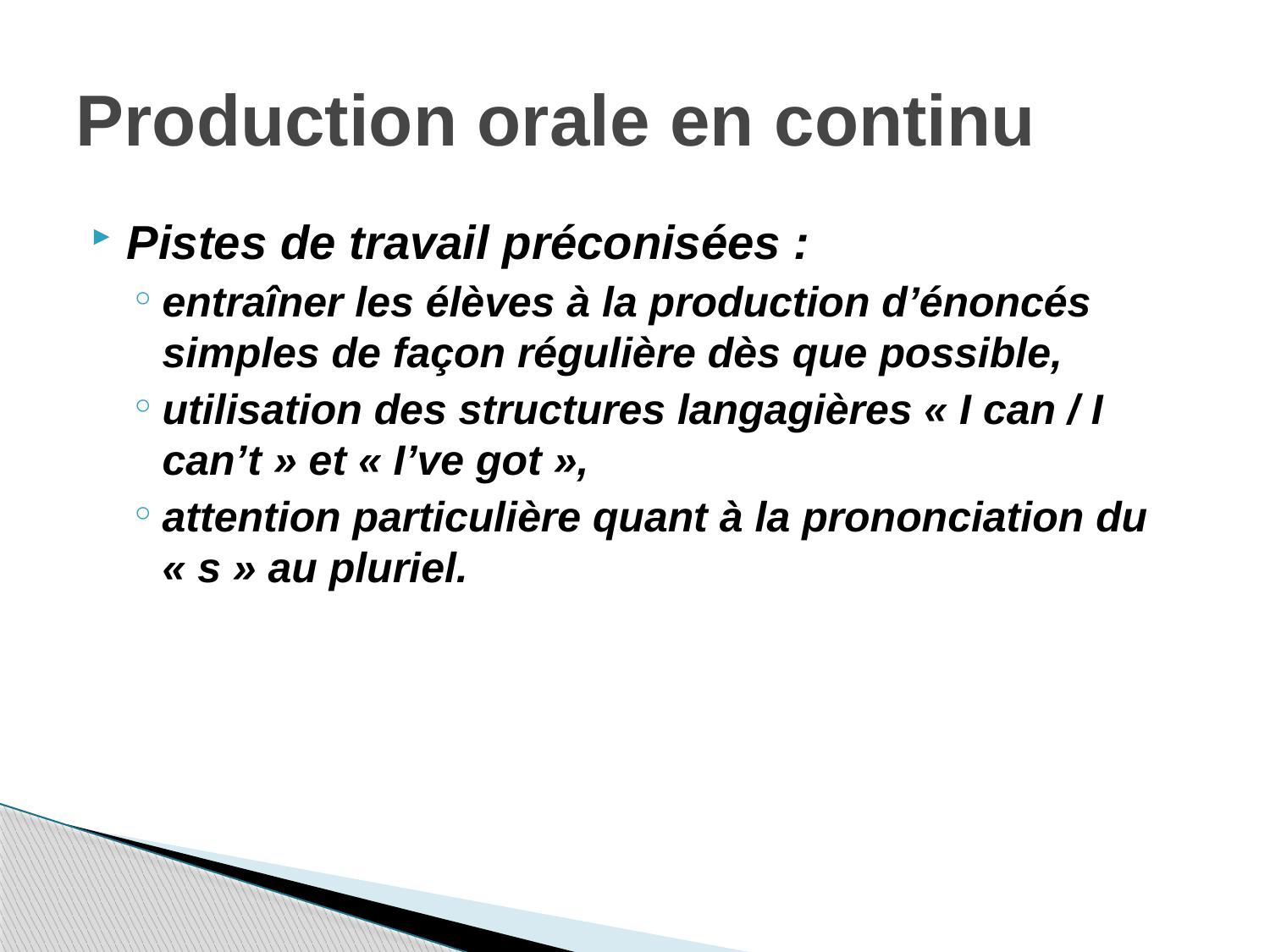

# Production orale en continu
Pistes de travail préconisées :
entraîner les élèves à la production d’énoncés simples de façon régulière dès que possible,
utilisation des structures langagières « I can / I can’t » et « I’ve got »,
attention particulière quant à la prononciation du « s » au pluriel.